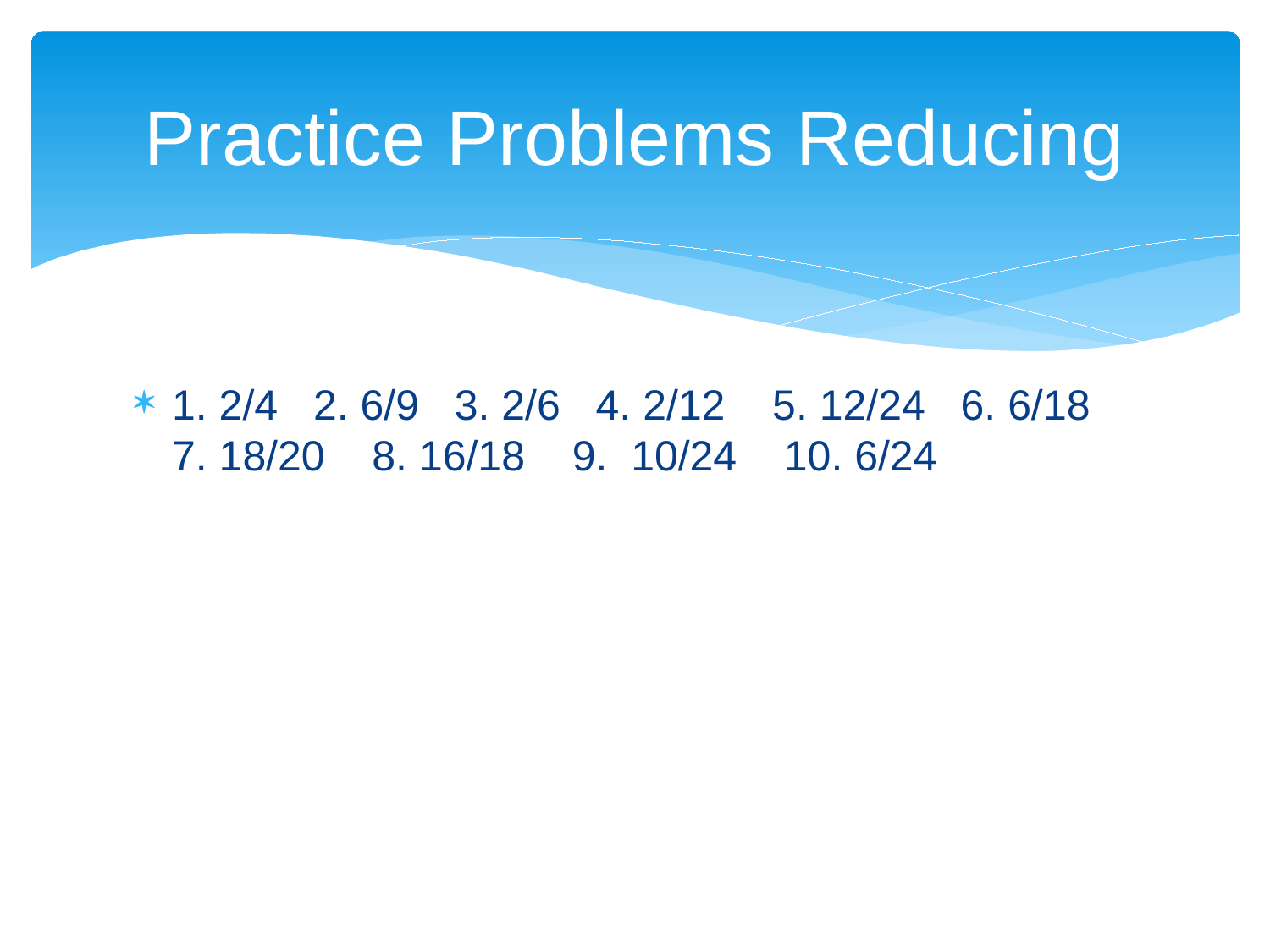

# Practice Problems Reducing
1. 2/4   2. 6/9   3. 2/6   4. 2/12    5. 12/24   6. 6/18   7. 18/20    8. 16/18    9.  10/24    10. 6/24